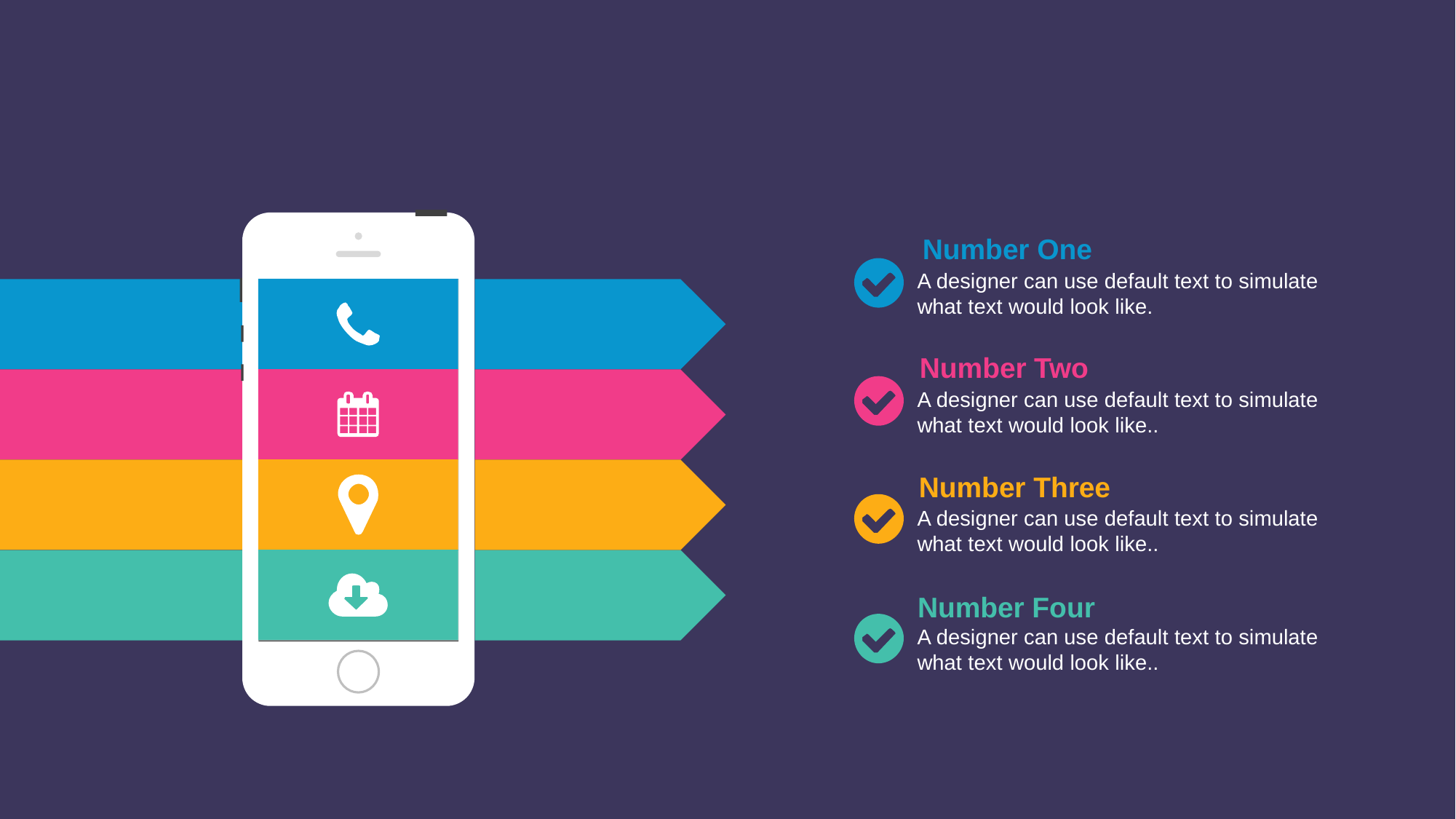

Number One
A designer can use default text to simulate what text would look like.

Number Two
A designer can use default text to simulate what text would look like..

Number Three
A designer can use default text to simulate what text would look like..

Number Four
A designer can use default text to simulate what text would look like..